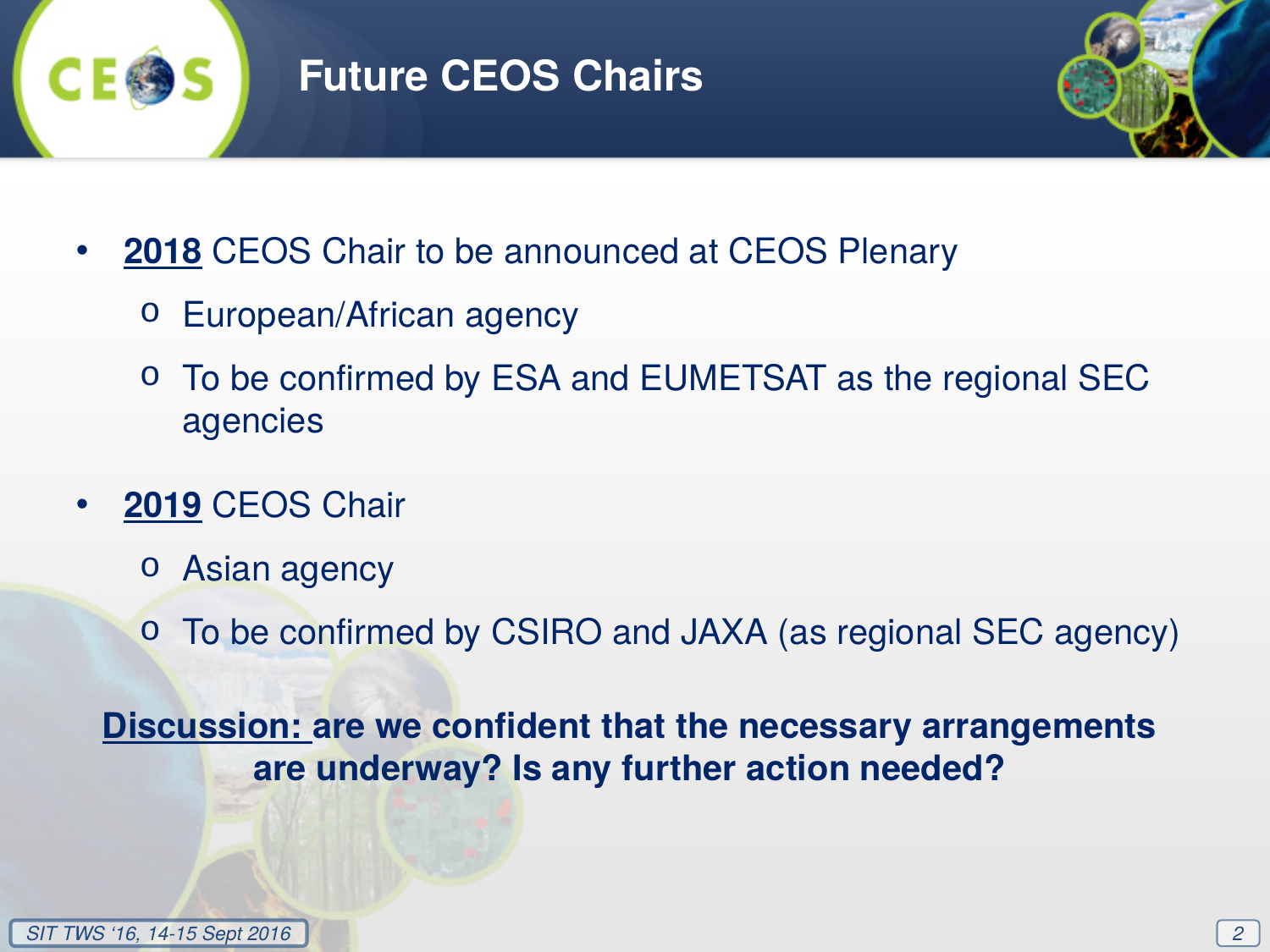

Future CEOS Chairs
2018 CEOS Chair to be announced at CEOS Plenary
European/African agency
To be confirmed by ESA and EUMETSAT as the regional SEC agencies
2019 CEOS Chair
Asian agency
To be confirmed by CSIRO and JAXA (as regional SEC agency)
Discussion: are we confident that the necessary arrangements are underway? Is any further action needed?

2